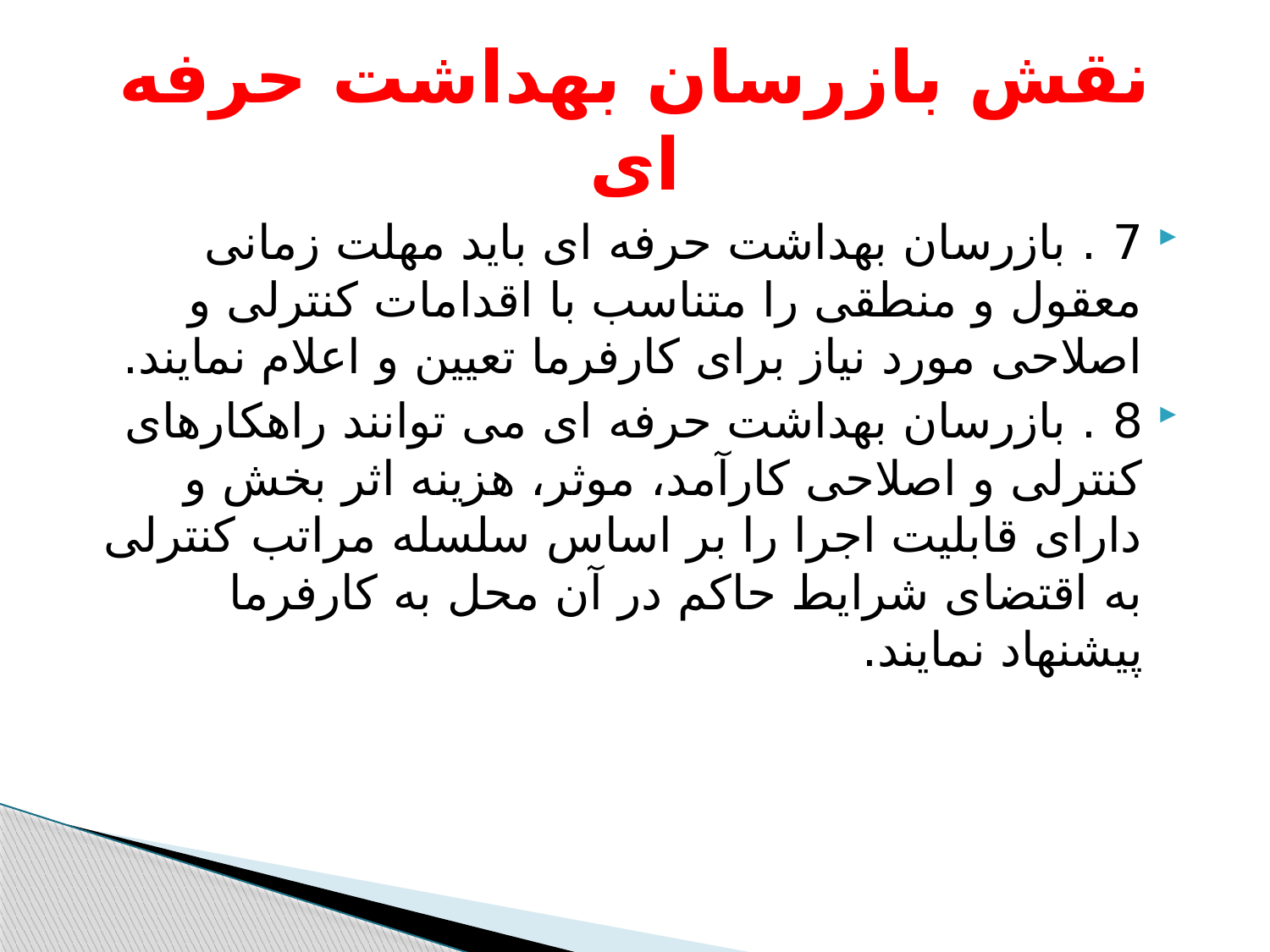

# نقش بازرسان بهداشت حرفه ای
7 . بازرسان بهداشت حرفه ای باید مهلت زمانی معقول و منطقی را متناسب با اقدامات کنترلی و اصلاحی مورد نیاز برای کارفرما تعیین و اعلام نمایند.
8 . بازرسان بهداشت حرفه ای می توانند راهکارهای کنترلی و اصلاحی کارآمد، موثر، هزینه اثر بخش و دارای قابلیت اجرا را بر اساس سلسله مراتب کنترلی به اقتضای شرایط حاکم در آن محل به کارفرما پیشنهاد نمایند.